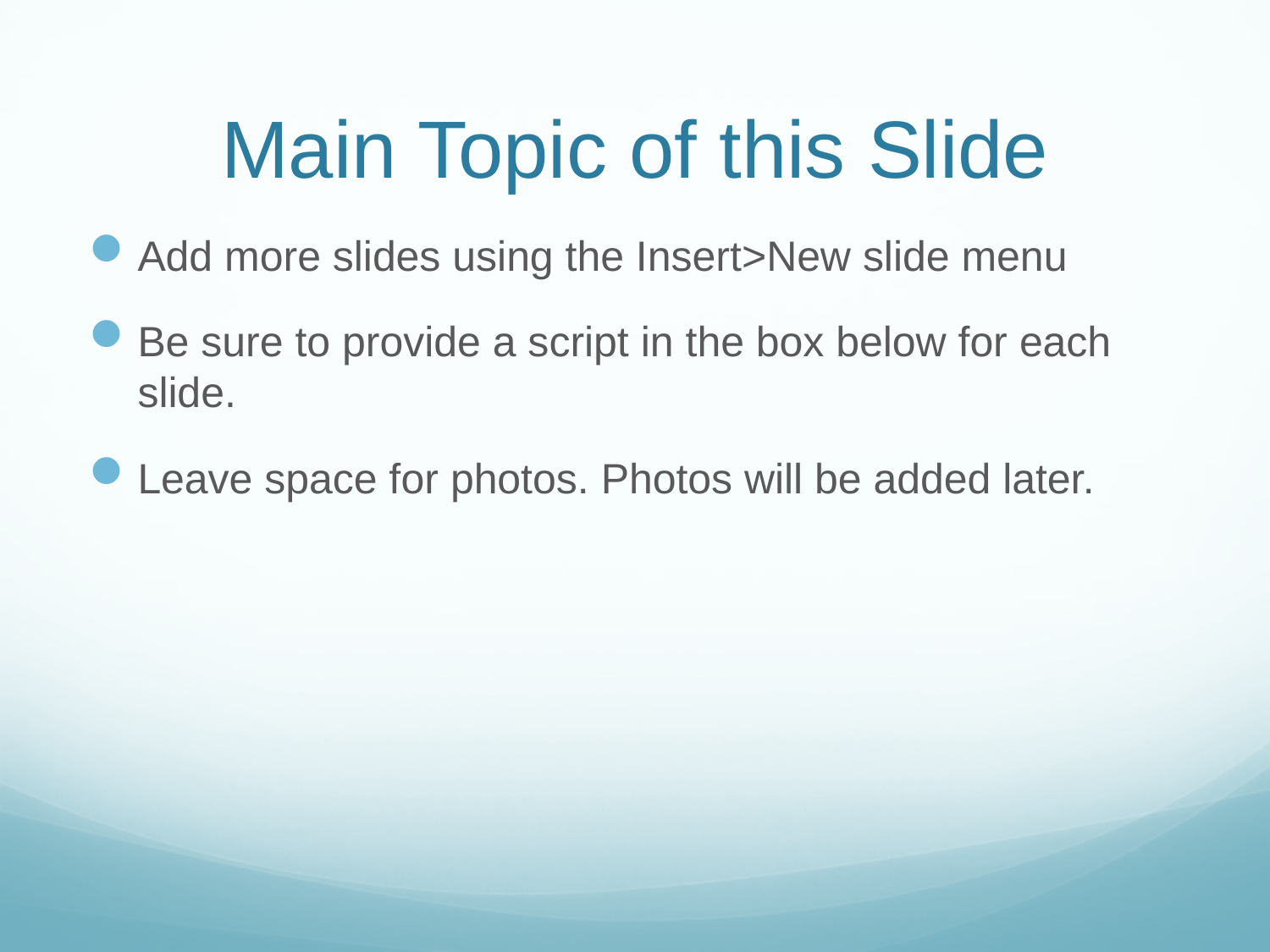

# Main Topic of this Slide
Add more slides using the Insert>New slide menu
Be sure to provide a script in the box below for each slide.
Leave space for photos. Photos will be added later.